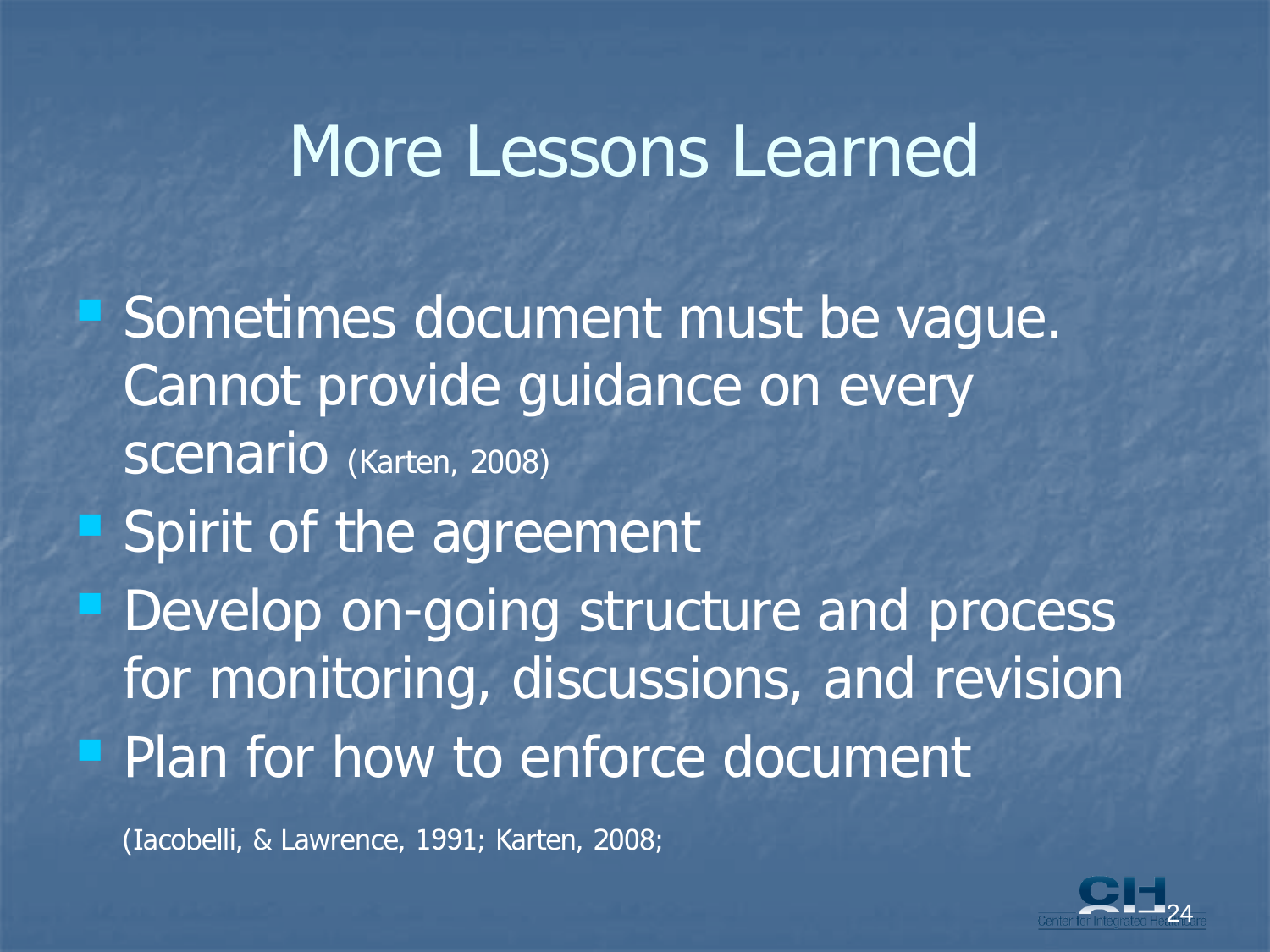

# More Lessons Learned
Sometimes document must be vague. Cannot provide guidance on every scenario (Karten, 2008)
Spirit of the agreement
Develop on-going structure and process for monitoring, discussions, and revision
Plan for how to enforce document

(Iacobelli, & Lawrence, 1991; Karten, 2008;
24